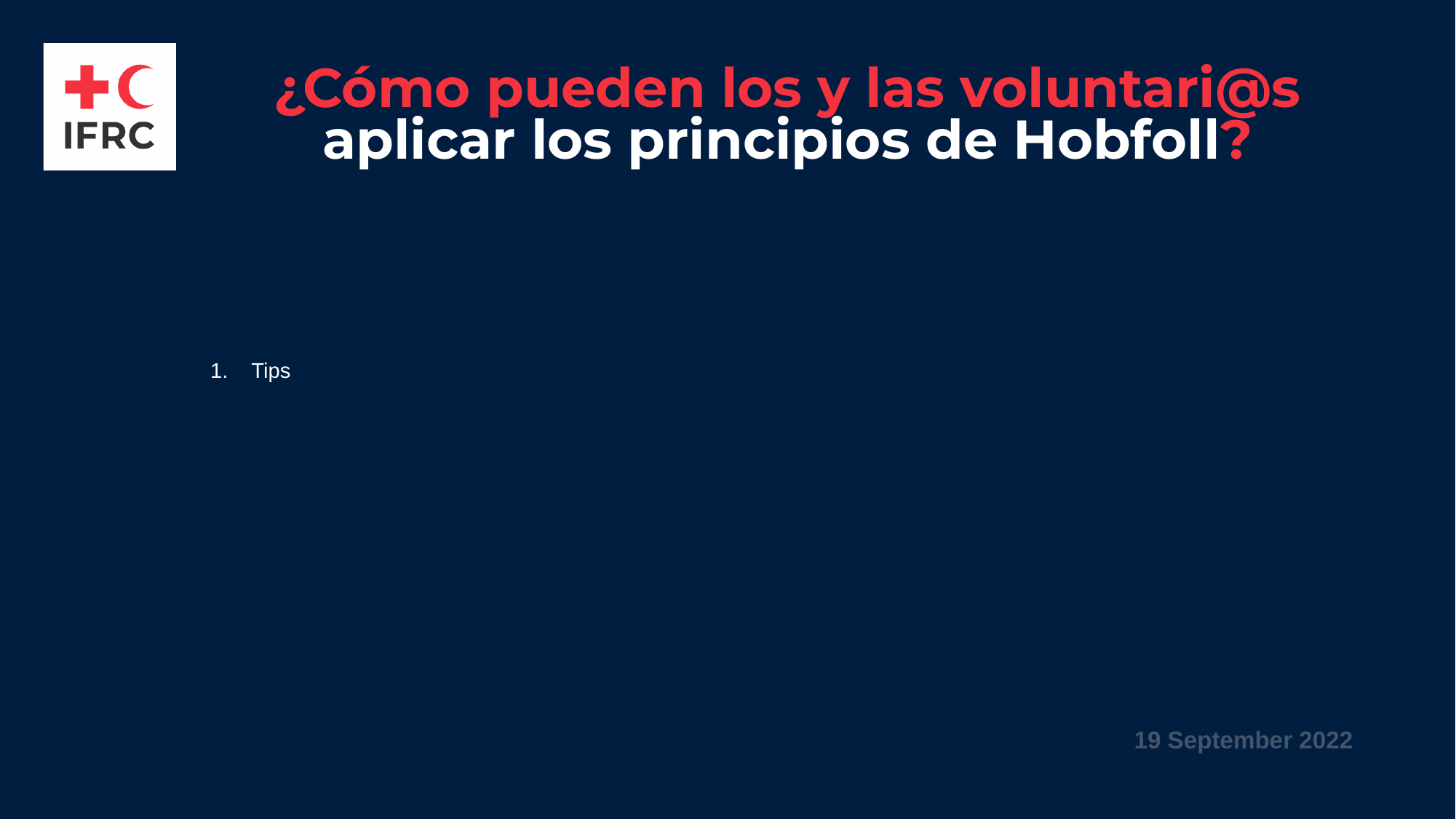

# ¿Cómo pueden los y las voluntari@s aplicar los principios de Hobfoll?
Tips